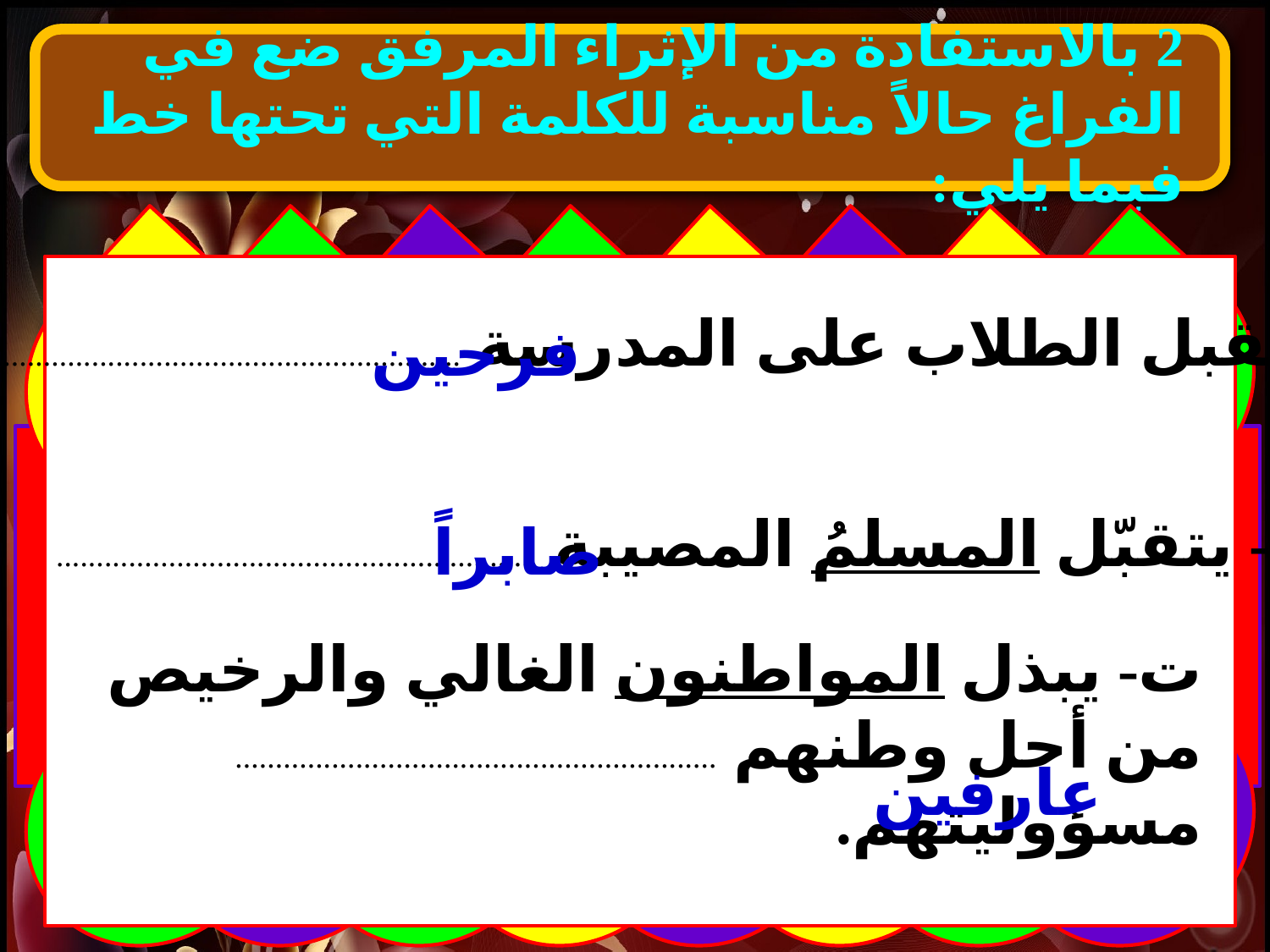

2 بالاستفادة من الإثراء المرفق ضع في الفراغ حالاً مناسبة للكلمة التي تحتها خط فيما يلي:

أ- يُقبل الطلاب على المدرسة ............................................................
فرحين
ب- يتقبّل المسلمُ المصيبة ............................................................
صابراً
ت- يبذل المواطنون الغالي والرخيص من أجل وطنهم ............................................................ مسؤوليتهم.
عارفين